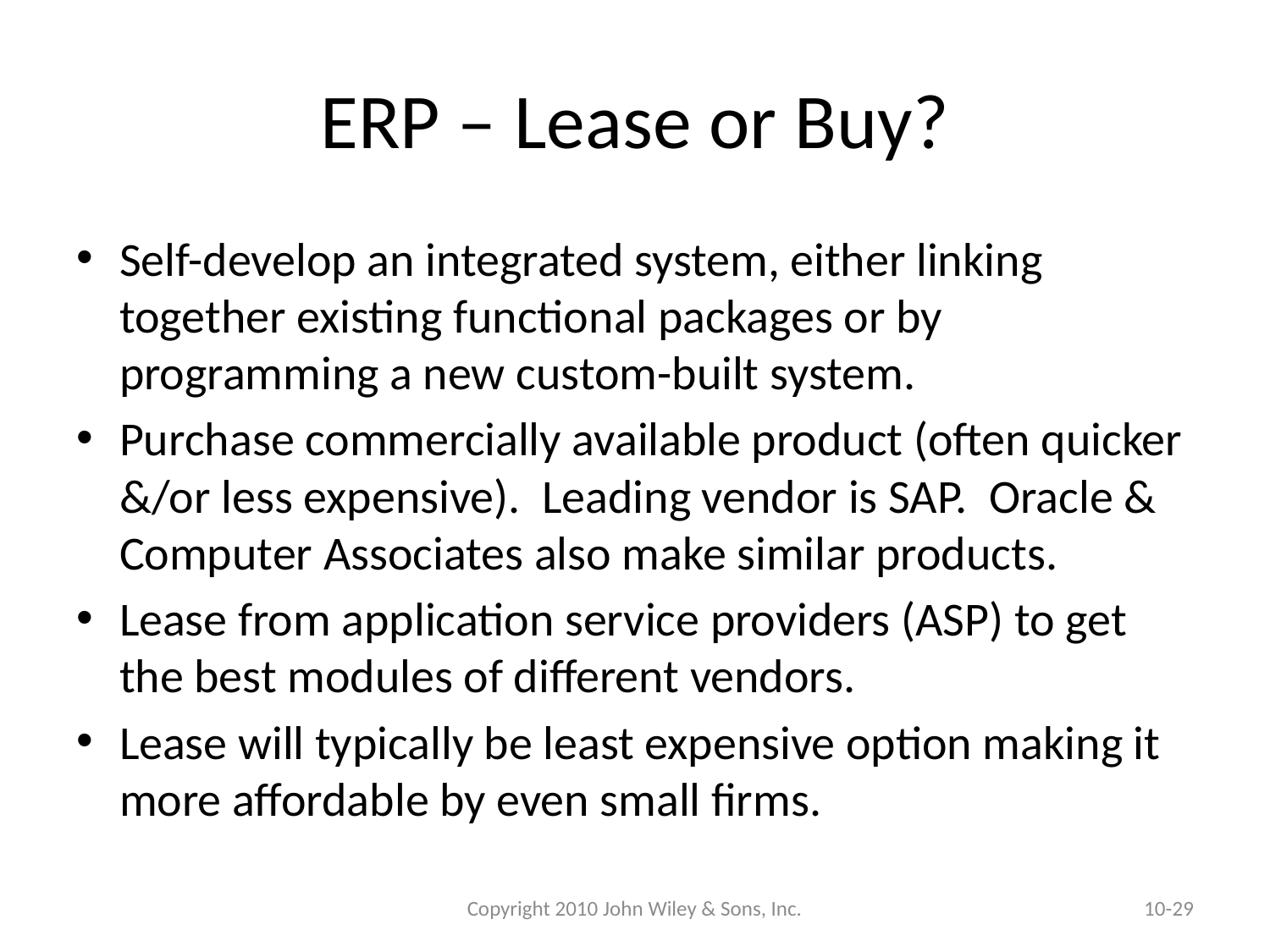

# ERP – Lease or Buy?
Self-develop an integrated system, either linking together existing functional packages or by programming a new custom-built system.
Purchase commercially available product (often quicker &/or less expensive).  Leading vendor is SAP.  Oracle & Computer Associates also make similar products.
Lease from application service providers (ASP) to get the best modules of different vendors.
Lease will typically be least expensive option making it more affordable by even small firms.
Copyright 2010 John Wiley & Sons, Inc.
10-29